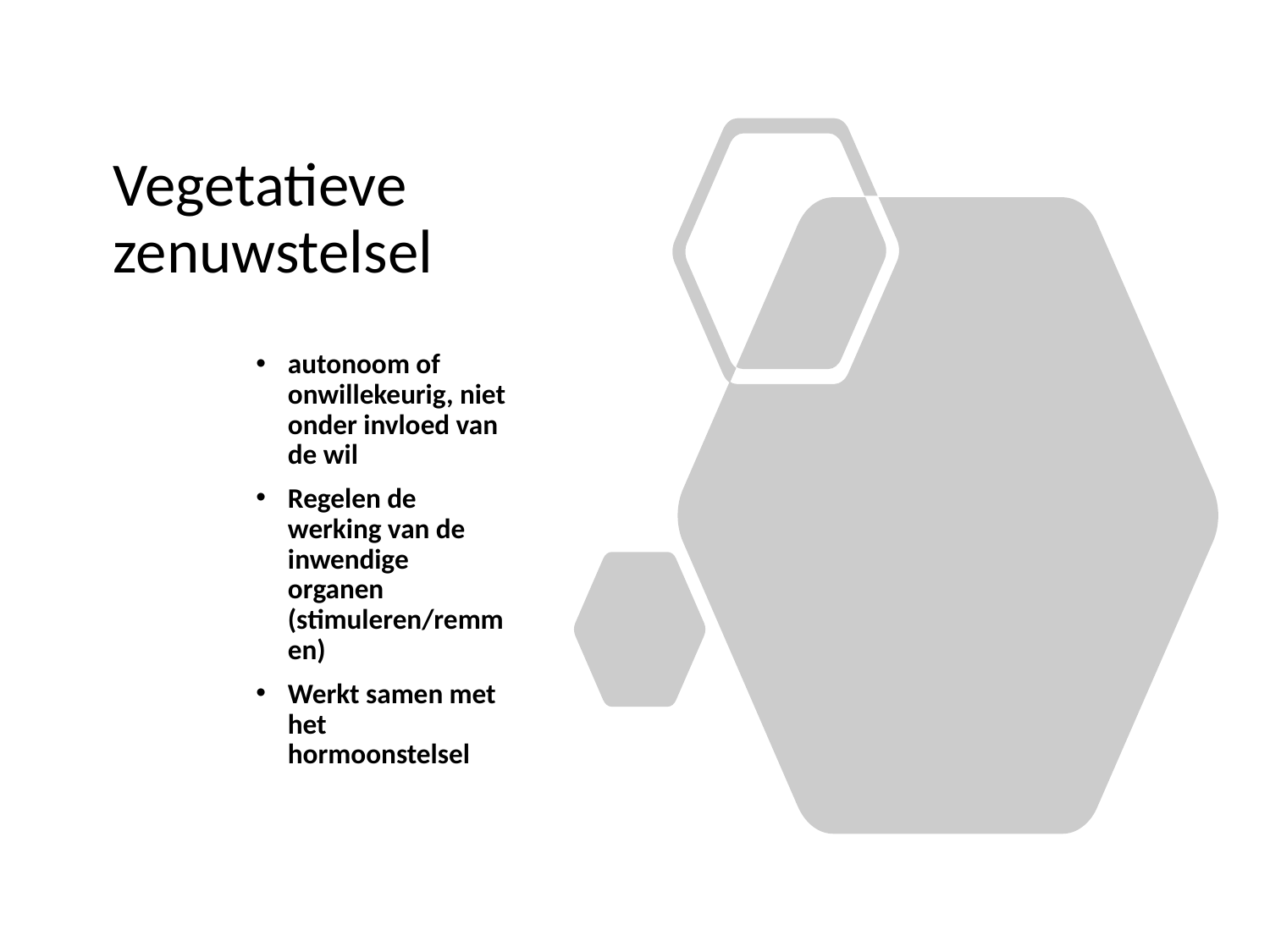

# Vegetatieve zenuwstelsel

autonoom of onwillekeurig, niet onder invloed van de wil
Regelen de werking van de inwendige organen (stimuleren/remmen)
Werkt samen met het hormoonstelsel